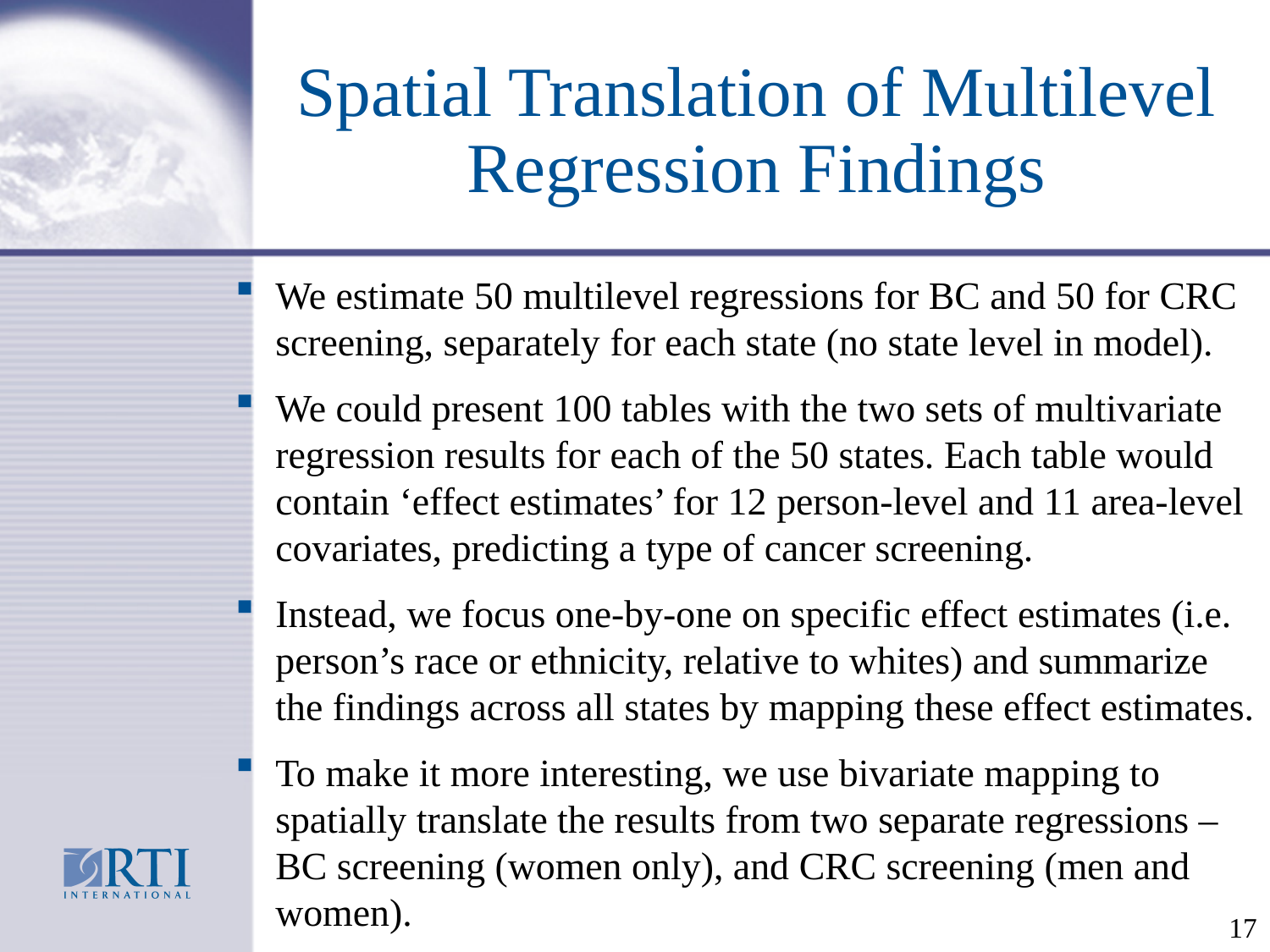

# Spatial Translation of Multilevel Regression Findings
We estimate 50 multilevel regressions for BC and 50 for CRC screening, separately for each state (no state level in model).
We could present 100 tables with the two sets of multivariate regression results for each of the 50 states. Each table would contain ‘effect estimates’ for 12 person-level and 11 area-level covariates, predicting a type of cancer screening.
Instead, we focus one-by-one on specific effect estimates (i.e. person’s race or ethnicity, relative to whites) and summarize the findings across all states by mapping these effect estimates.
To make it more interesting, we use bivariate mapping to spatially translate the results from two separate regressions –BC screening (women only), and CRC screening (men and women).
17